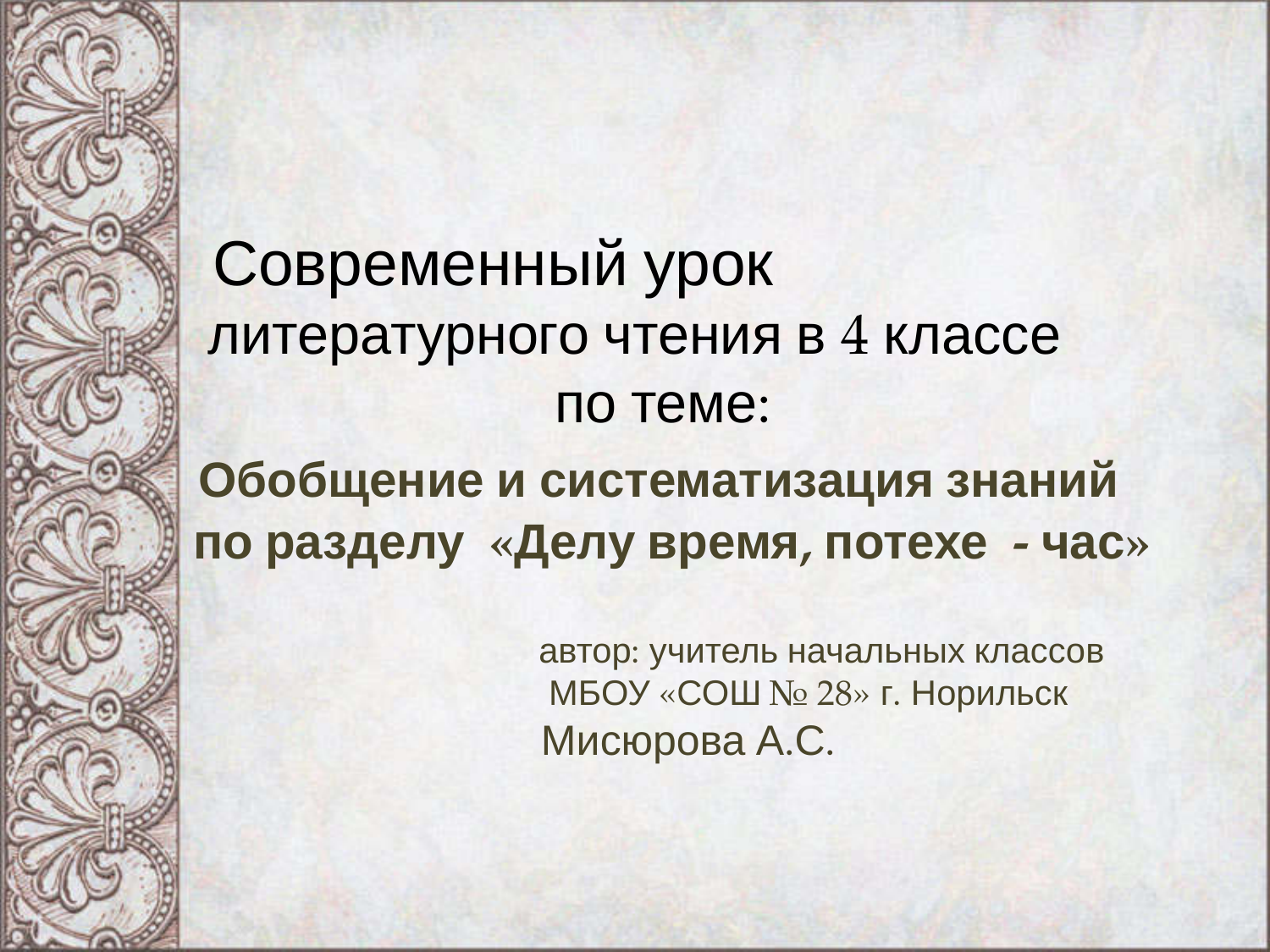

# Современный урок                           литературного чтения в 4 классе по теме: Обобщение и систематизация знаний по разделу  «Делу время, потехе  - час» автор: учитель начальных классов МБОУ «СОШ № 28» г. Норильск Мисюрова А.С.